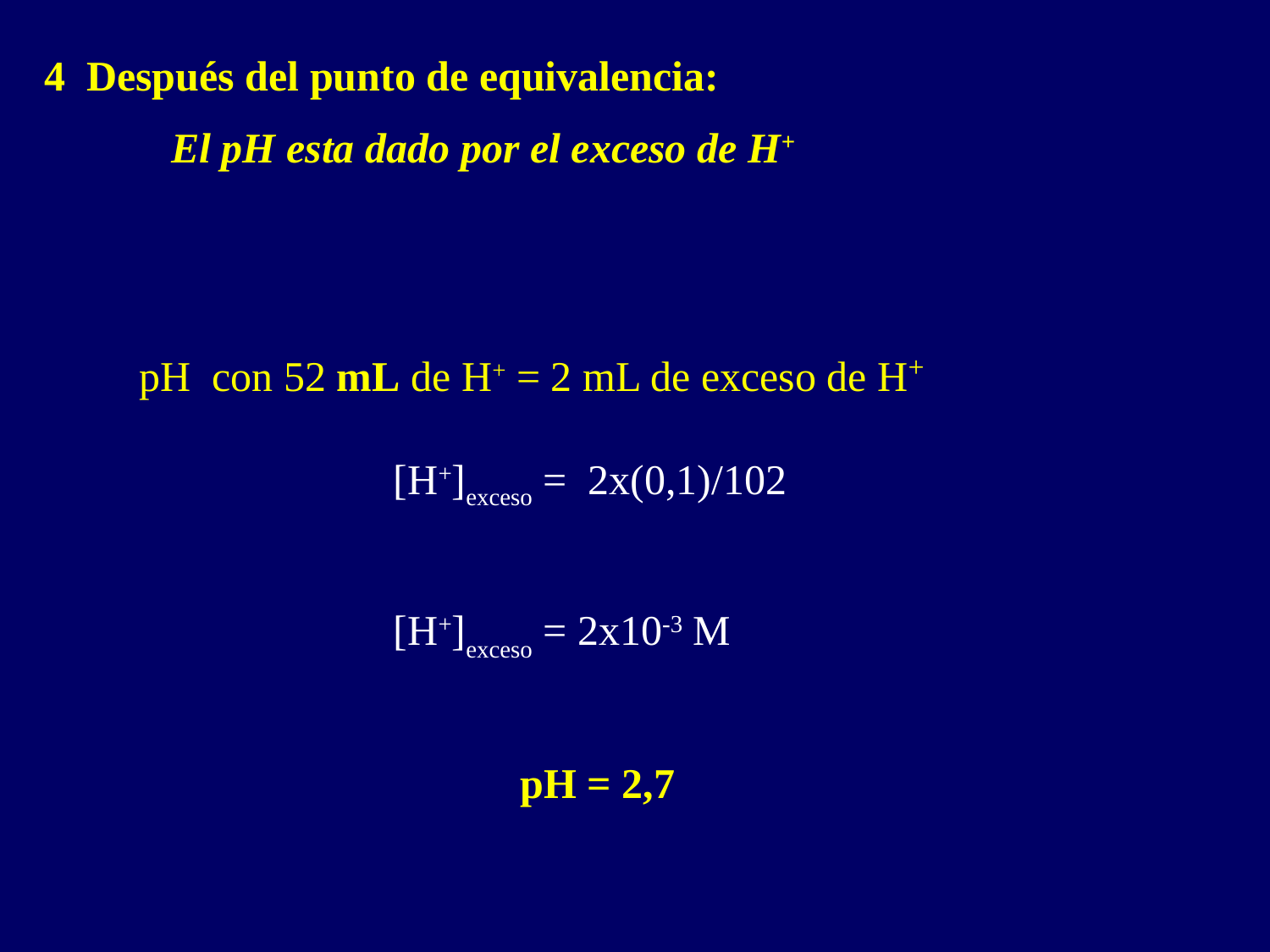

4  Después del punto de equivalencia:
	El pH esta dado por el exceso de H+
	pH  con 52 mL de H+ = 2 mL de exceso de H+

			[H+]exceso =  2x(0,1)/102

			[H+]exceso = 2x10-3 M

				pH = 2,7